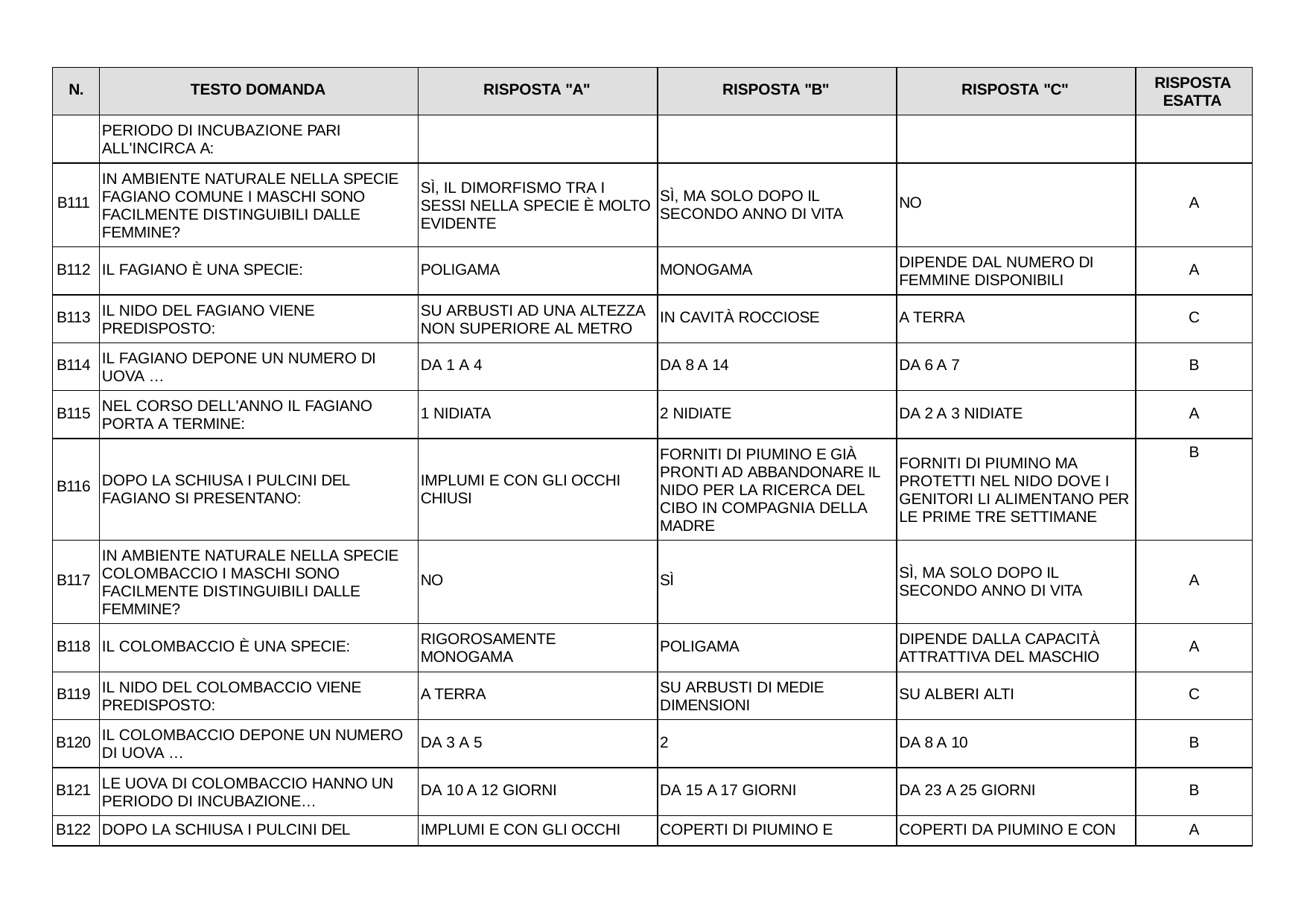

| N. | TESTO DOMANDA | RISPOSTA "A" | RISPOSTA "B" | RISPOSTA "C" | RISPOSTA ESATTA |
| --- | --- | --- | --- | --- | --- |
|  | PERIODO DI INCUBAZIONE PARI ALL'INCIRCA A: |  |  |  |  |
| B111 | IN AMBIENTE NATURALE NELLA SPECIE FAGIANO COMUNE I MASCHI SONO FACILMENTE DISTINGUIBILI DALLE FEMMINE? | SÌ, IL DIMORFISMO TRA I SESSI NELLA SPECIE È MOLTO EVIDENTE | SÌ, MA SOLO DOPO IL SECONDO ANNO DI VITA | NO | A |
| B112 | IL FAGIANO È UNA SPECIE: | POLIGAMA | MONOGAMA | DIPENDE DAL NUMERO DI FEMMINE DISPONIBILI | A |
| B113 | IL NIDO DEL FAGIANO VIENE PREDISPOSTO: | SU ARBUSTI AD UNA ALTEZZA NON SUPERIORE AL METRO | IN CAVITÀ ROCCIOSE | A TERRA | C |
| B114 | IL FAGIANO DEPONE UN NUMERO DI UOVA … | DA 1 A 4 | DA 8 A 14 | DA 6 A 7 | B |
| B115 | NEL CORSO DELL'ANNO IL FAGIANO PORTA A TERMINE: | 1 NIDIATA | 2 NIDIATE | DA 2 A 3 NIDIATE | A |
| B116 | DOPO LA SCHIUSA I PULCINI DEL FAGIANO SI PRESENTANO: | IMPLUMI E CON GLI OCCHI CHIUSI | FORNITI DI PIUMINO E GIÀ PRONTI AD ABBANDONARE IL NIDO PER LA RICERCA DEL CIBO IN COMPAGNIA DELLA MADRE | FORNITI DI PIUMINO MA PROTETTI NEL NIDO DOVE I GENITORI LI ALIMENTANO PER LE PRIME TRE SETTIMANE | B |
| B117 | IN AMBIENTE NATURALE NELLA SPECIE COLOMBACCIO I MASCHI SONO FACILMENTE DISTINGUIBILI DALLE FEMMINE? | NO | SÌ | SÌ, MA SOLO DOPO IL SECONDO ANNO DI VITA | A |
| B118 | IL COLOMBACCIO È UNA SPECIE: | RIGOROSAMENTE MONOGAMA | POLIGAMA | DIPENDE DALLA CAPACITÀ ATTRATTIVA DEL MASCHIO | A |
| B119 | IL NIDO DEL COLOMBACCIO VIENE PREDISPOSTO: | A TERRA | SU ARBUSTI DI MEDIE DIMENSIONI | SU ALBERI ALTI | C |
| B120 | IL COLOMBACCIO DEPONE UN NUMERO DI UOVA … | DA 3 A 5 | 2 | DA 8 A 10 | B |
| B121 | LE UOVA DI COLOMBACCIO HANNO UN PERIODO DI INCUBAZIONE… | DA 10 A 12 GIORNI | DA 15 A 17 GIORNI | DA 23 A 25 GIORNI | B |
| B122 | DOPO LA SCHIUSA I PULCINI DEL | IMPLUMI E CON GLI OCCHI | COPERTI DI PIUMINO E | COPERTI DA PIUMINO E CON | A |